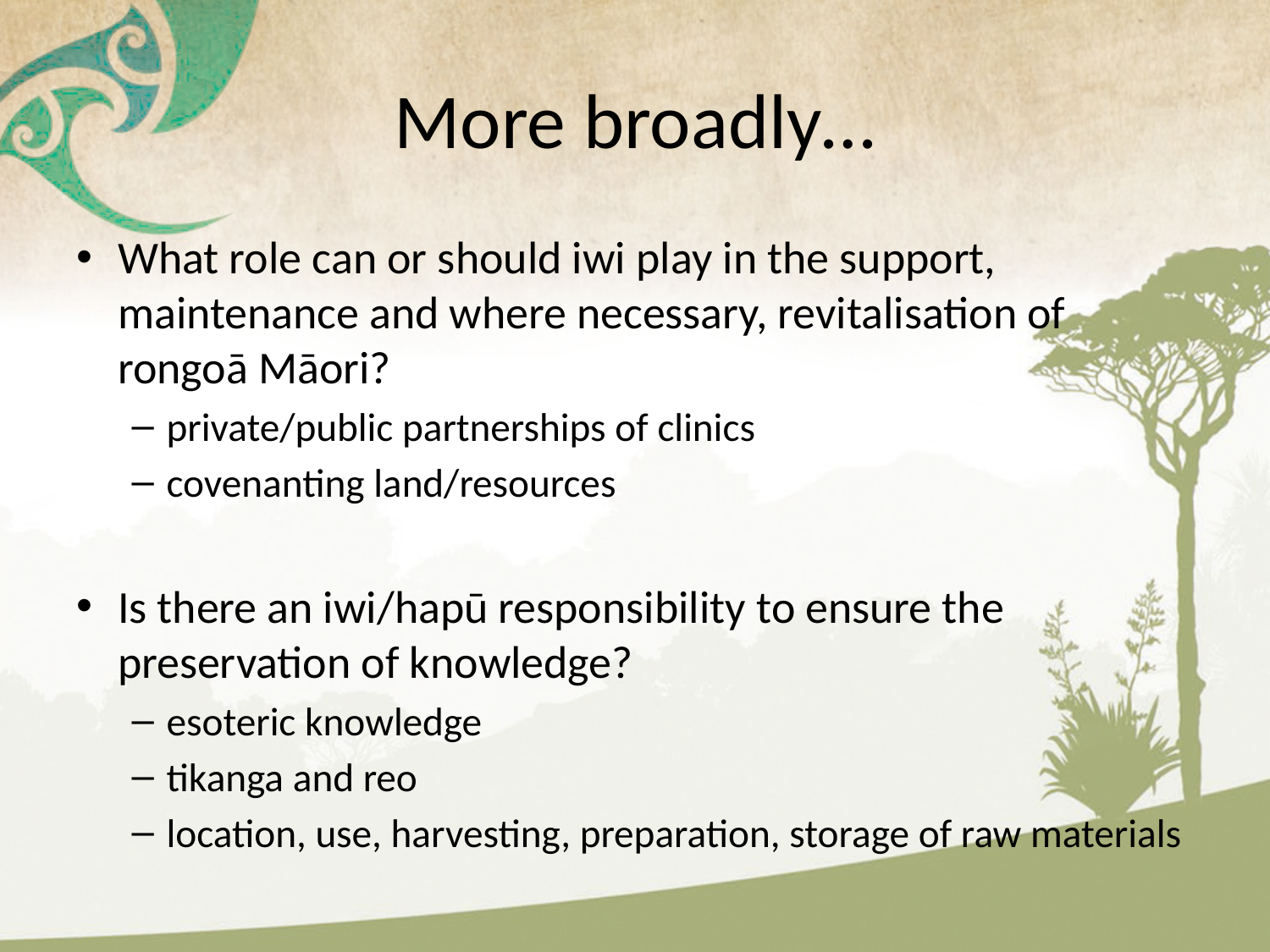

# More broadly…
What role can or should iwi play in the support, maintenance and where necessary, revitalisation of rongoā Māori?
private/public partnerships of clinics
covenanting land/resources

Is there an iwi/hapū responsibility to ensure the preservation of knowledge?
esoteric knowledge
tikanga and reo
location, use, harvesting, preparation, storage of raw materials